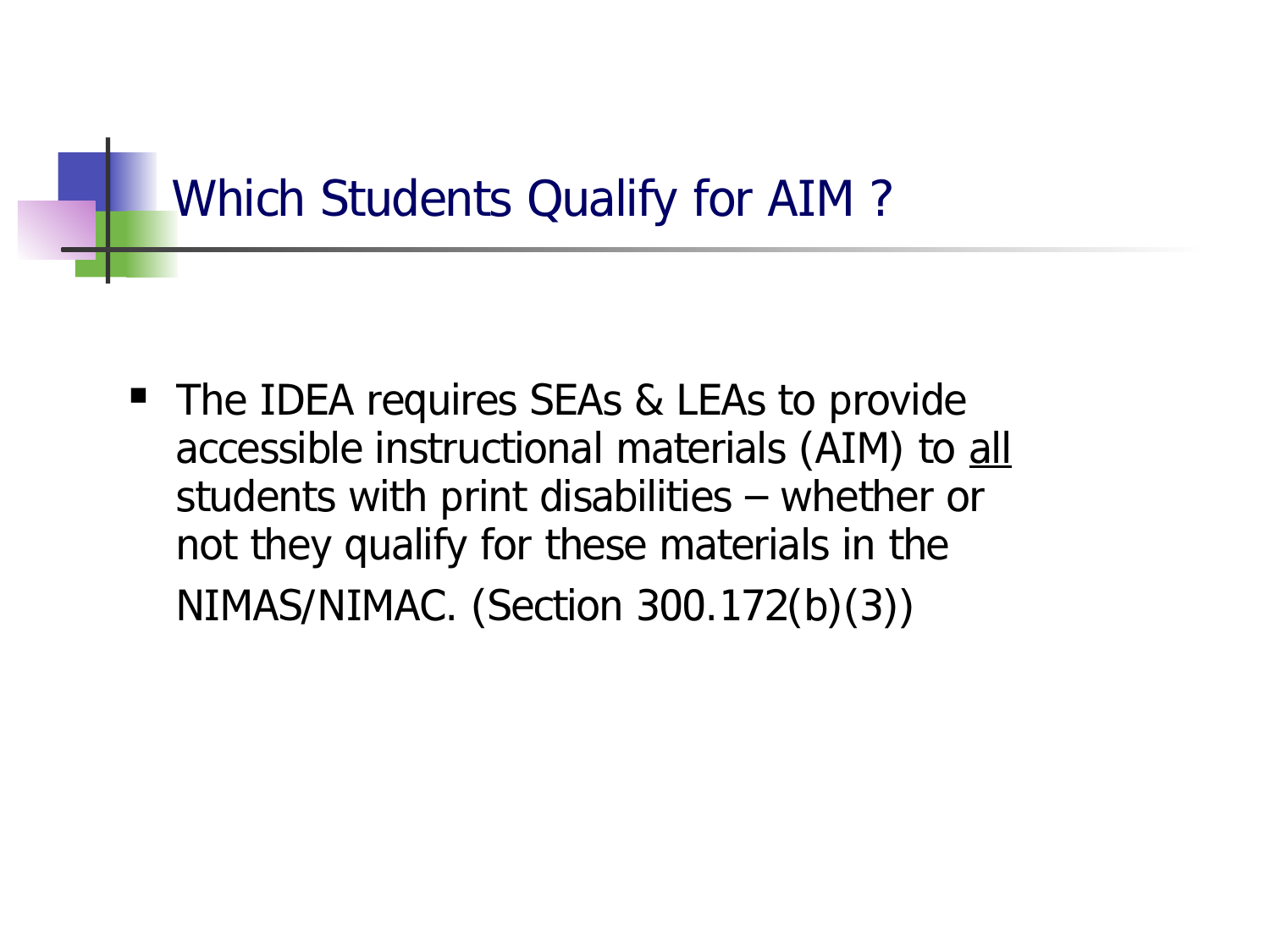

# Which Students Qualify for AIM ?
The IDEA requires SEAs & LEAs to provide accessible instructional materials (AIM) to all students with print disabilities – whether or not they qualify for these materials in the NIMAS/NIMAC. (Section 300.172(b)(3))